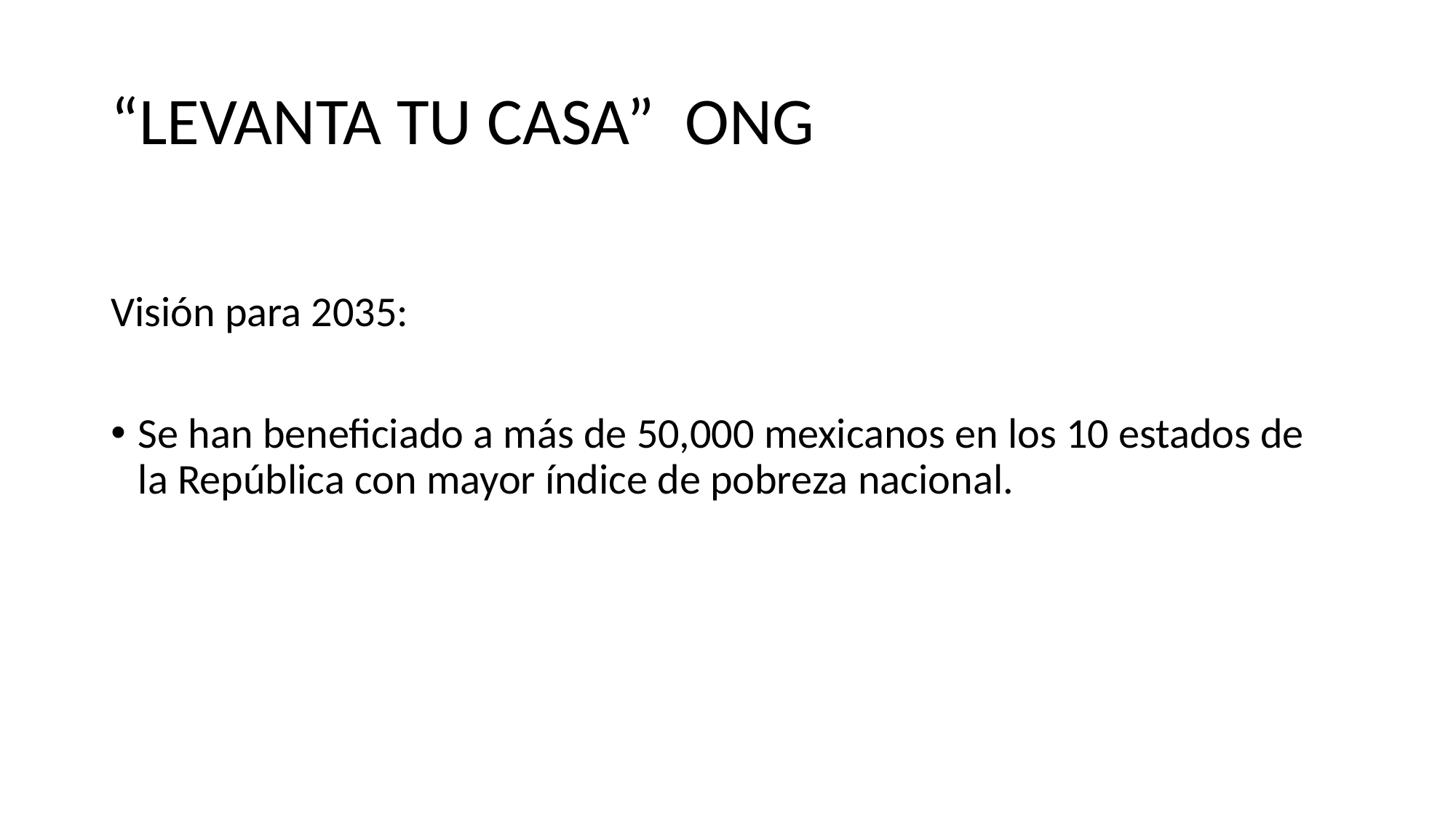

# “LEVANTA TU CASA”  ONG

Visión para 2035:

Se han beneficiado a más de 50,000 mexicanos en los 10 estados de la República con mayor índice de pobreza nacional.